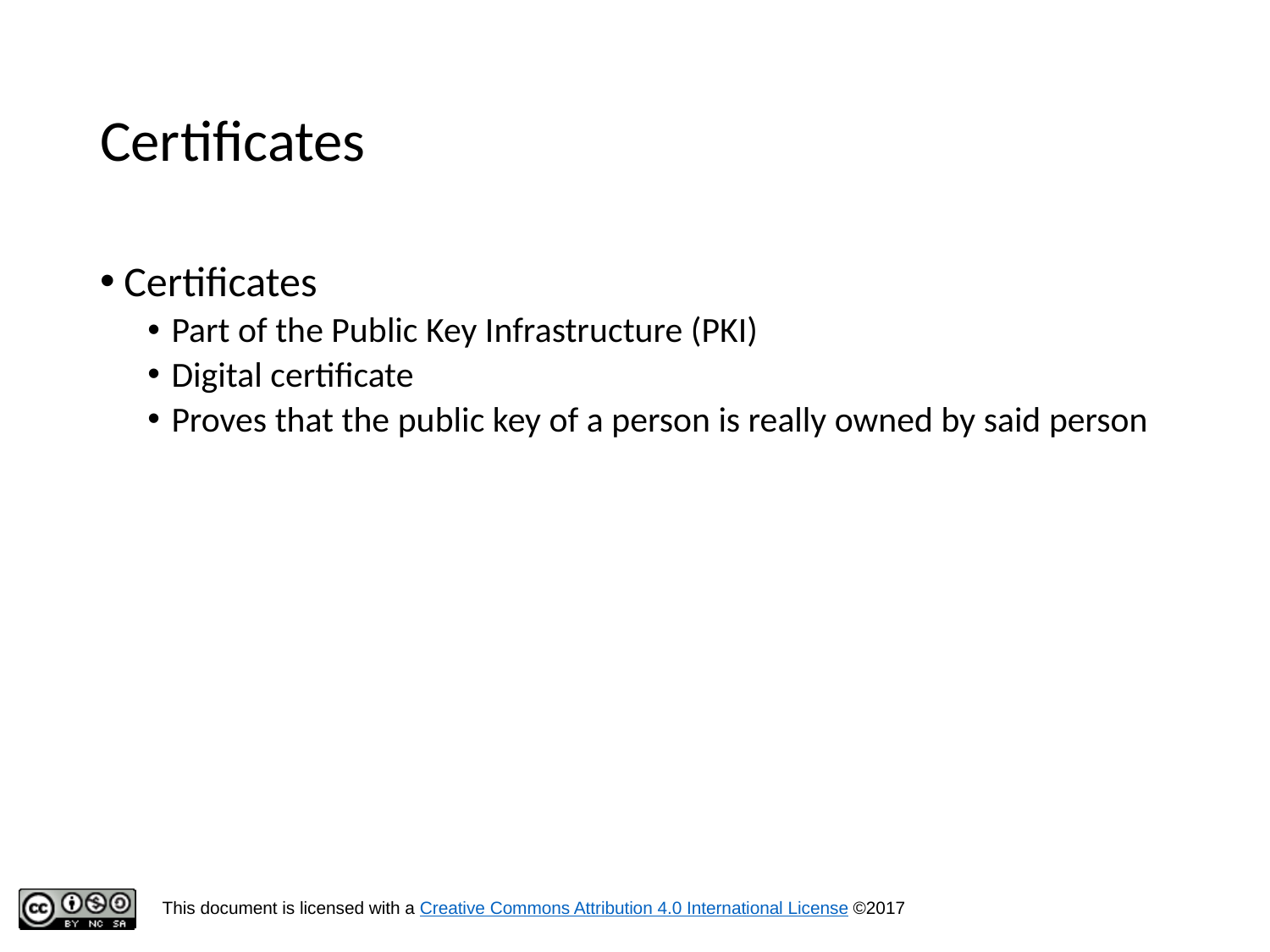

# Certificates
Certificates
Part of the Public Key Infrastructure (PKI)
Digital certificate
Proves that the public key of a person is really owned by said person